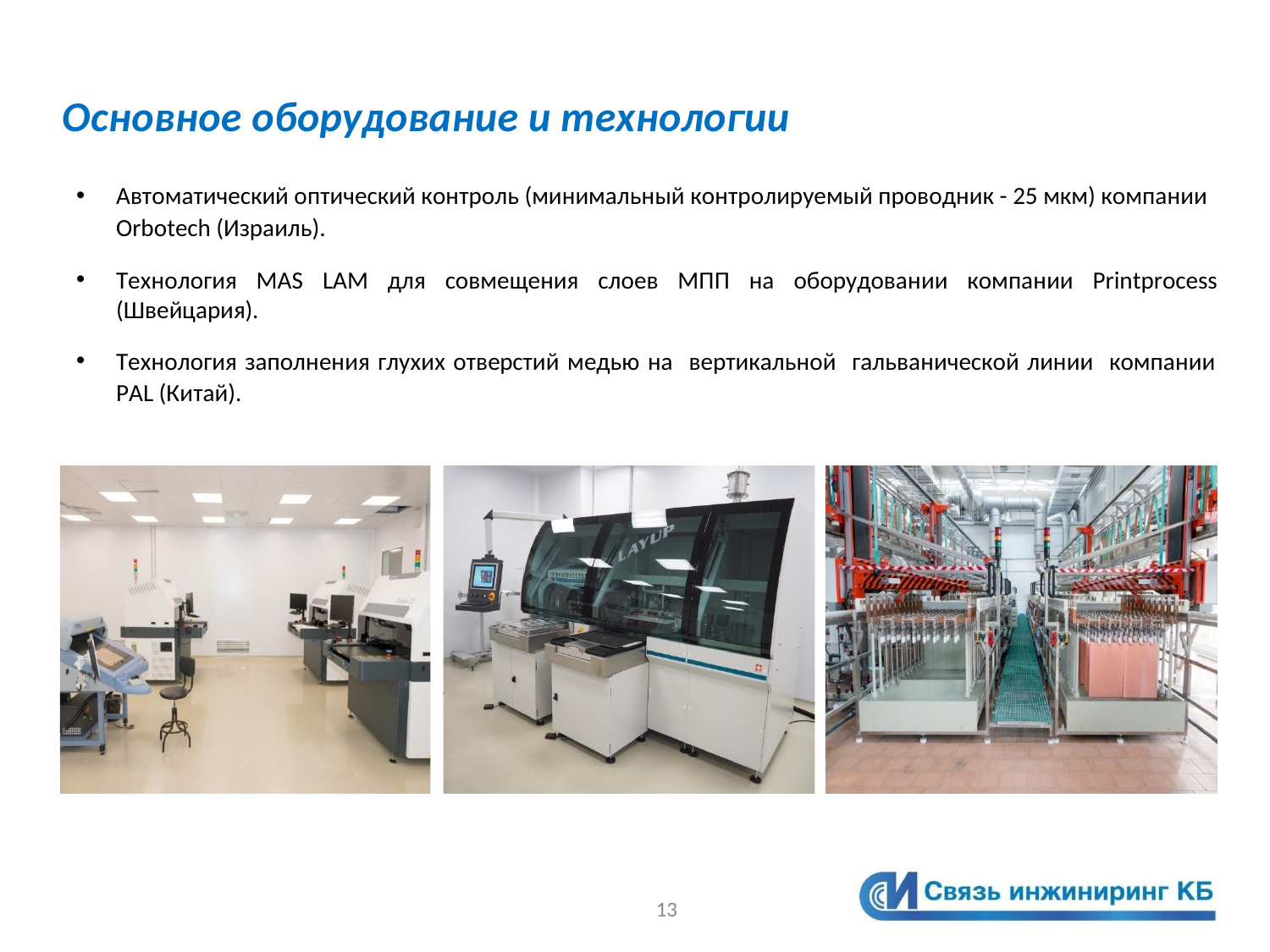

# Основное оборудование и технологии
Автоматический оптический контроль (минимальный контролируемый проводник - 25 мкм) компании
Orbotech (Израиль).

Технология MAS LAM для совмещения слоев МПП на оборудовании компании Printprocess (Швейцария).
Технология заполнения глухих отверстий медью на  вертикальной  гальванической линии  компании PAL (Китай).

13